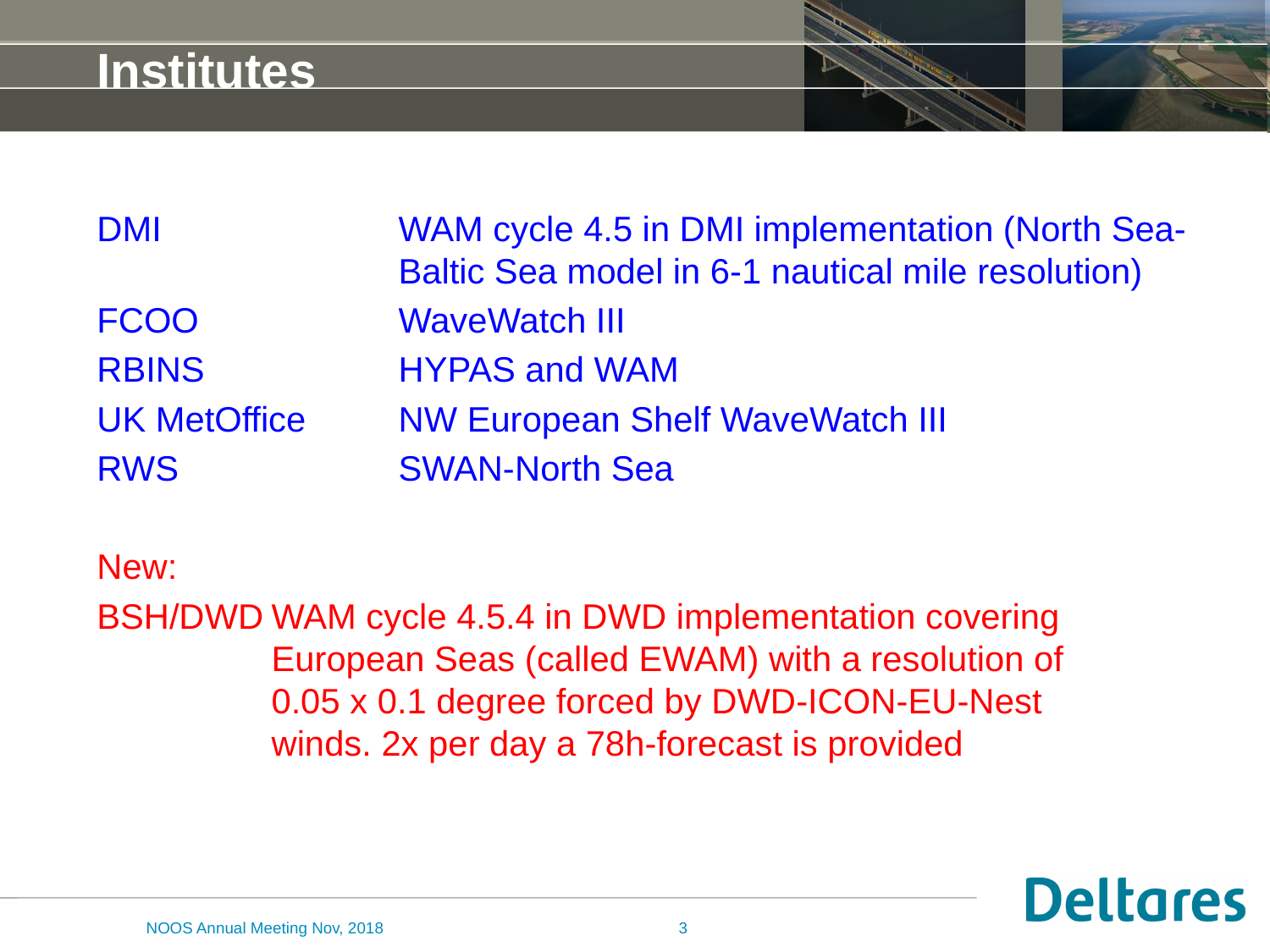

# Institutes
DMI 		WAM cycle 4.5 in DMI implementation (North Sea-		Baltic Sea model in 6-1 nautical mile resolution)
FCOO 		WaveWatch III
RBINS 		HYPAS and WAM
UK MetOffice 	NW European Shelf WaveWatch III
RWS 		SWAN-North Sea

New:
BSH/DWD	WAM cycle 4.5.4 in DWD implementation covering 		European Seas (called EWAM) with a resolution of 		0.05 x 0.1 degree forced by DWD-ICON-EU-Nest 		winds. 2x per day a 78h-forecast is provided

NOOS Annual Meeting Nov, 2018
3